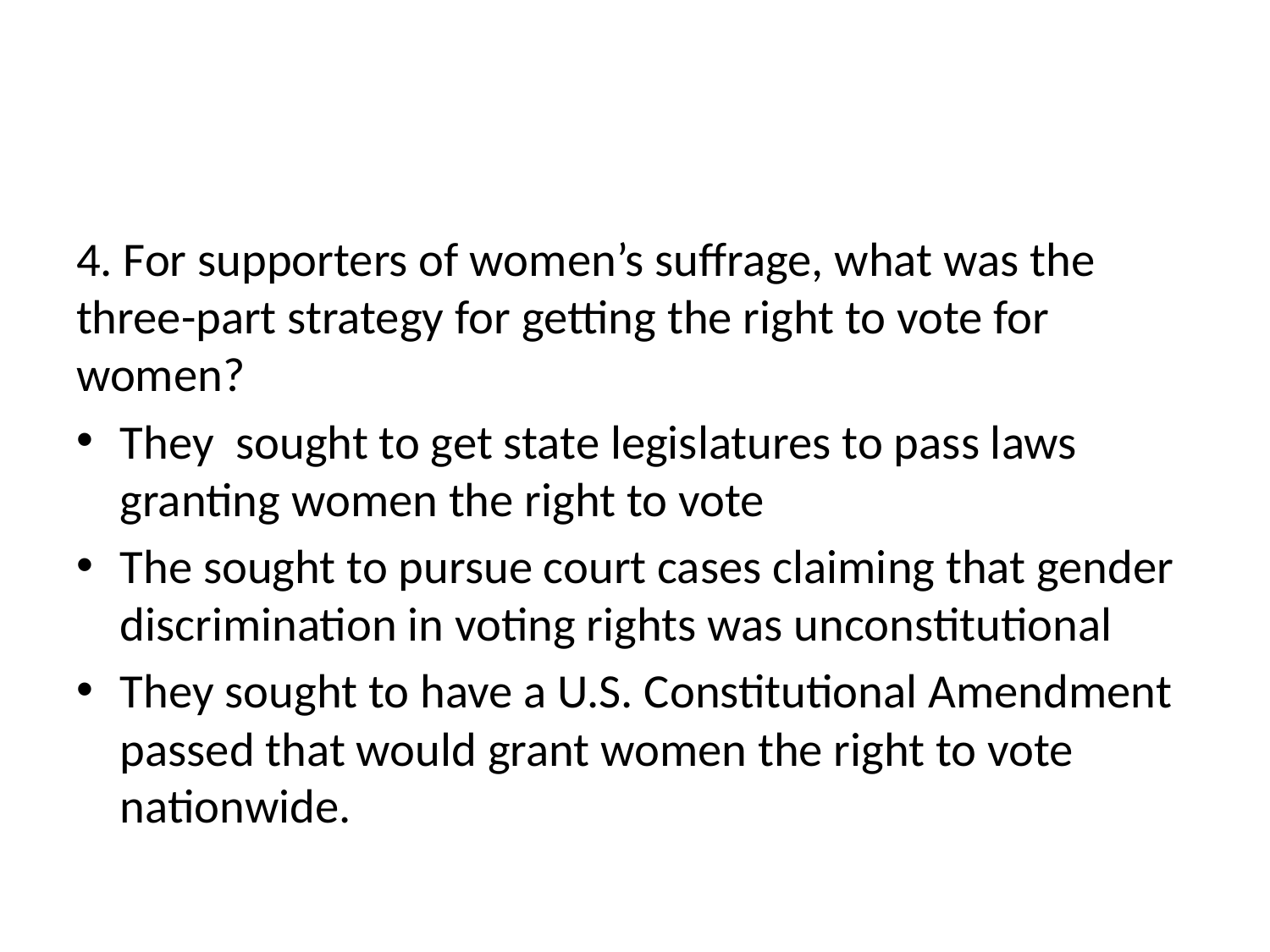

#
4. For supporters of women’s suffrage, what was the three-part strategy for getting the right to vote for women?
They  sought to get state legislatures to pass laws granting women the right to vote
The sought to pursue court cases claiming that gender discrimination in voting rights was unconstitutional
They sought to have a U.S. Constitutional Amendment passed that would grant women the right to vote nationwide.